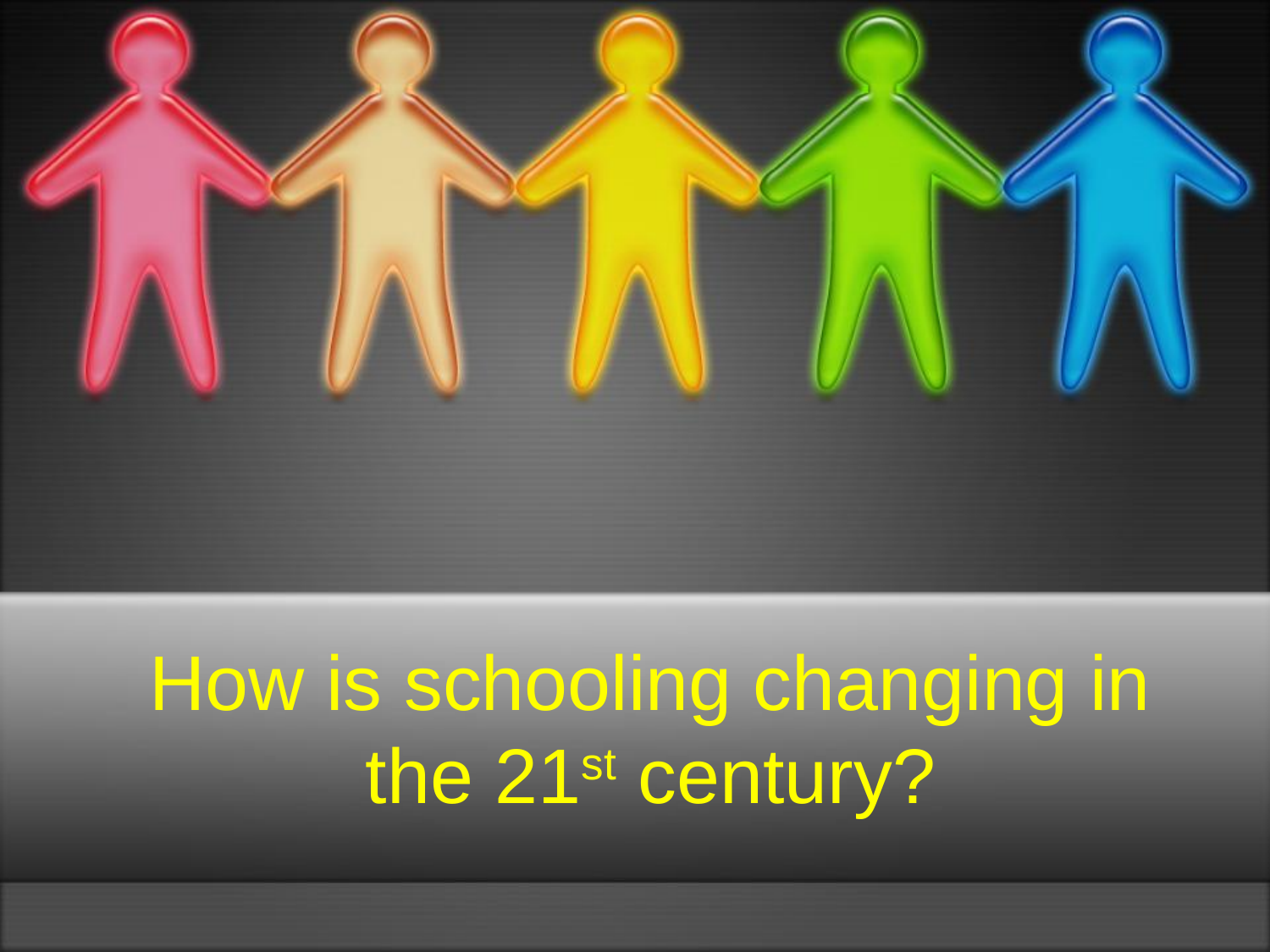

# How is schooling changing in the 21st century?